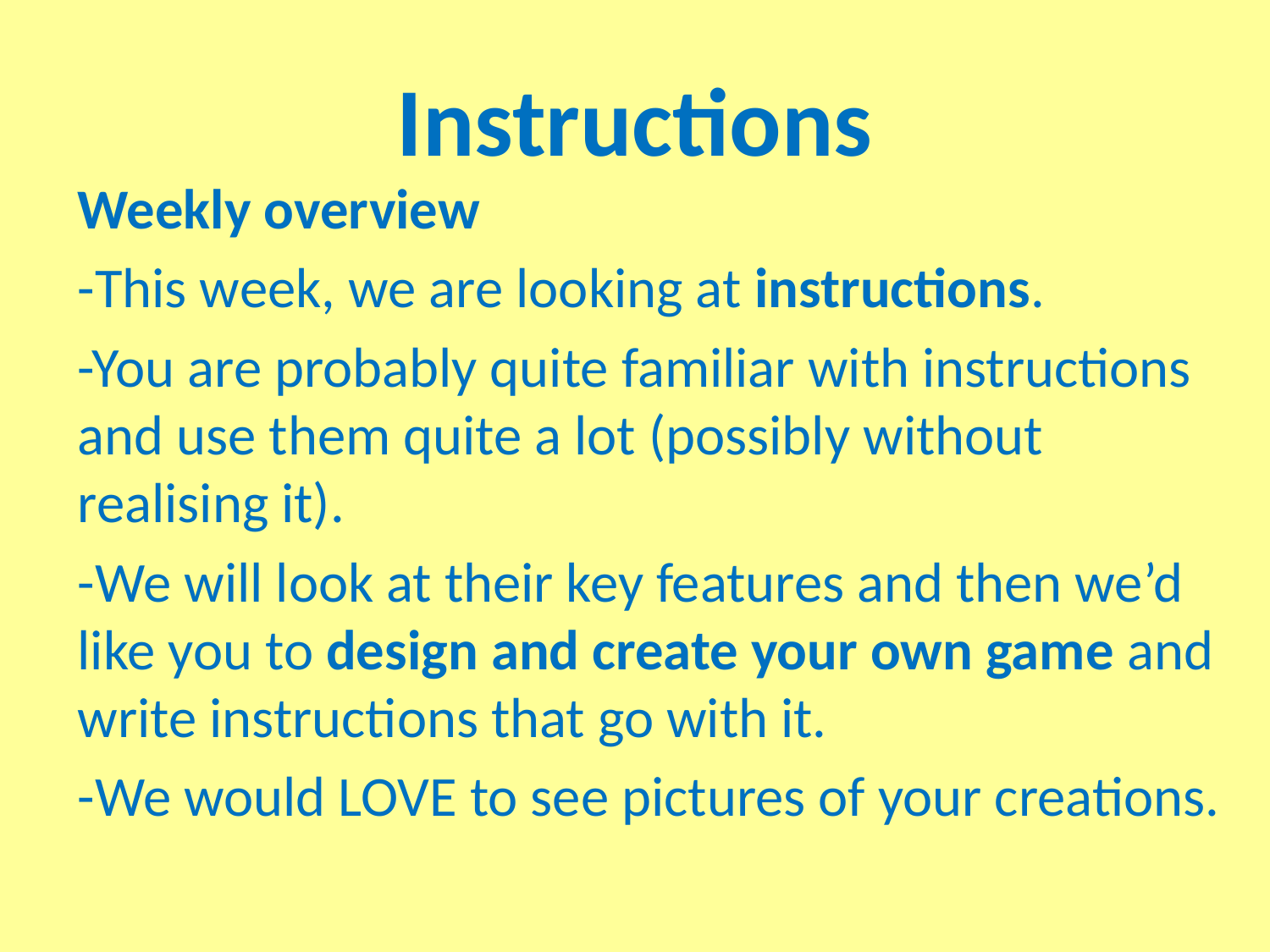

# Instructions
Weekly overview
-This week, we are looking at instructions.
-You are probably quite familiar with instructions and use them quite a lot (possibly without realising it).
-We will look at their key features and then we’d like you to design and create your own game and write instructions that go with it.
-We would LOVE to see pictures of your creations.